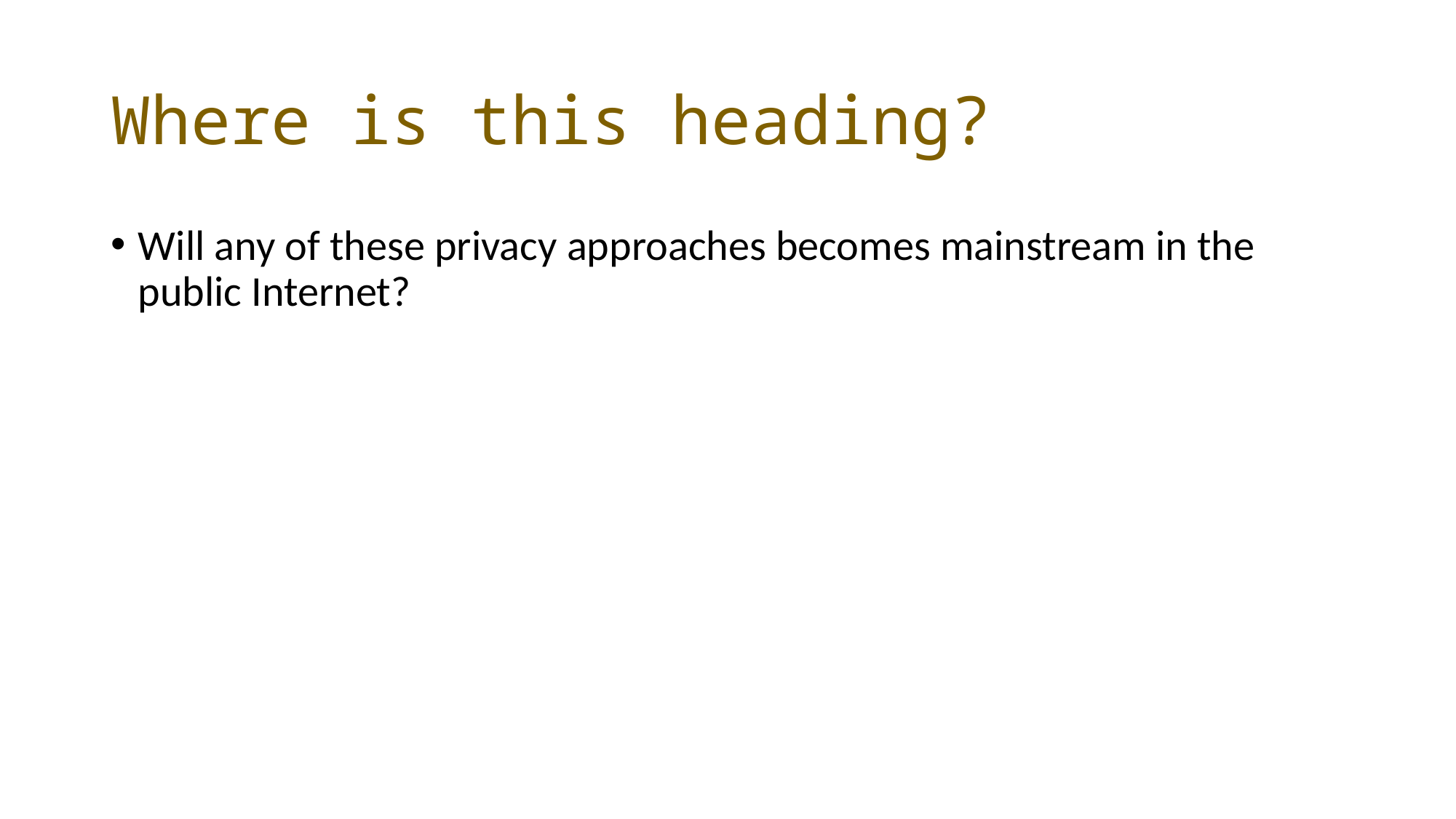

# Where is this heading?
Will any of these privacy approaches becomes mainstream in the public Internet?